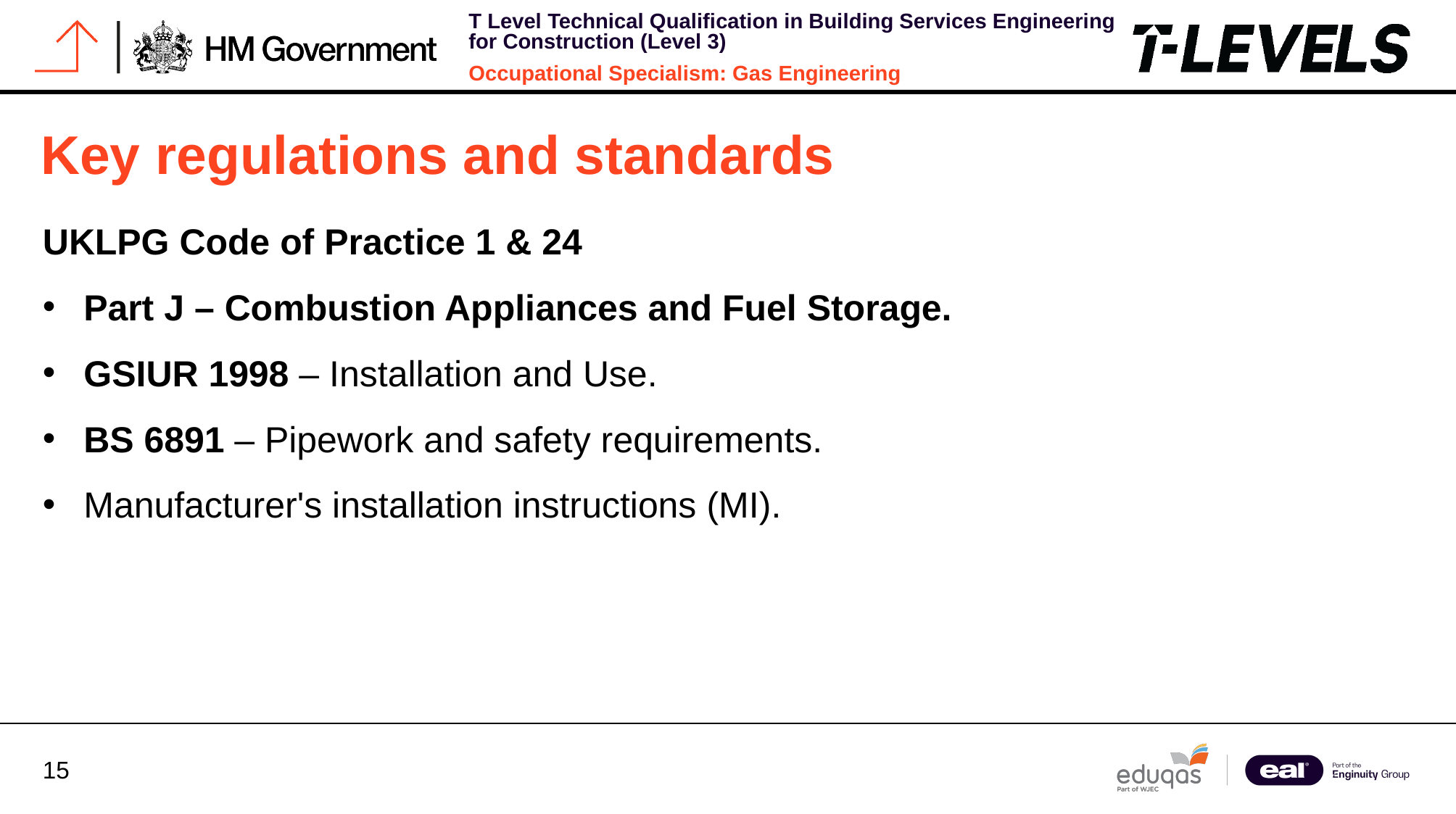

# Key regulations and standards
UKLPG Code of Practice 1 & 24
Part J – Combustion Appliances and Fuel Storage.
GSIUR 1998 – Installation and Use.
BS 6891 – Pipework and safety requirements.
Manufacturer's installation instructions (MI).